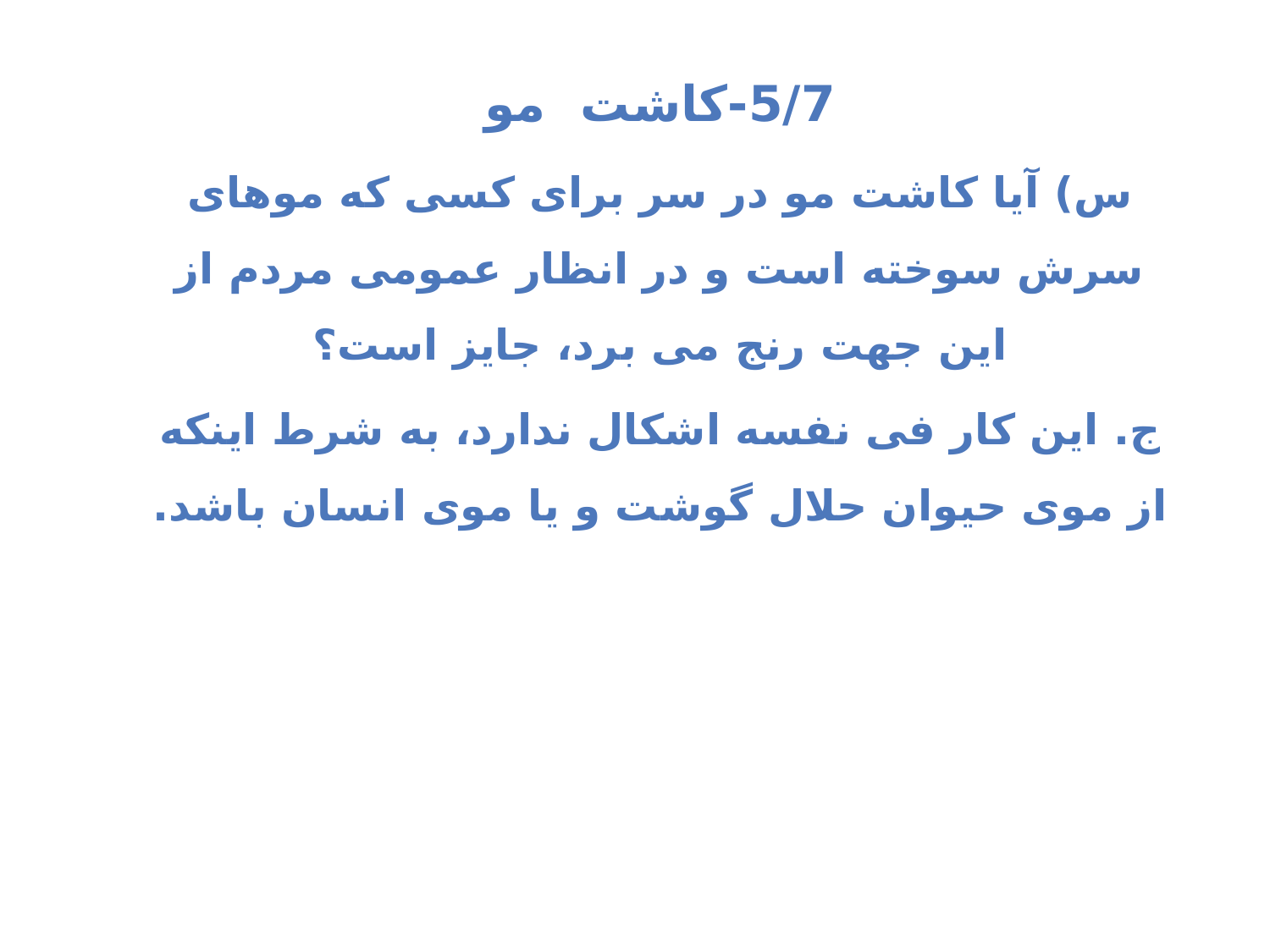

5/7-کاشت  مو
س) آیا کاشت مو در سر برای کسی که موهای سرش سوخته است و در انظار عمومی مردم از این جهت رنج می برد، جایز است؟
ج. این کار فی نفسه اشکال ندارد، به شرط اینکه از موی حیوان حلال گوشت و یا موی انسان باشد.